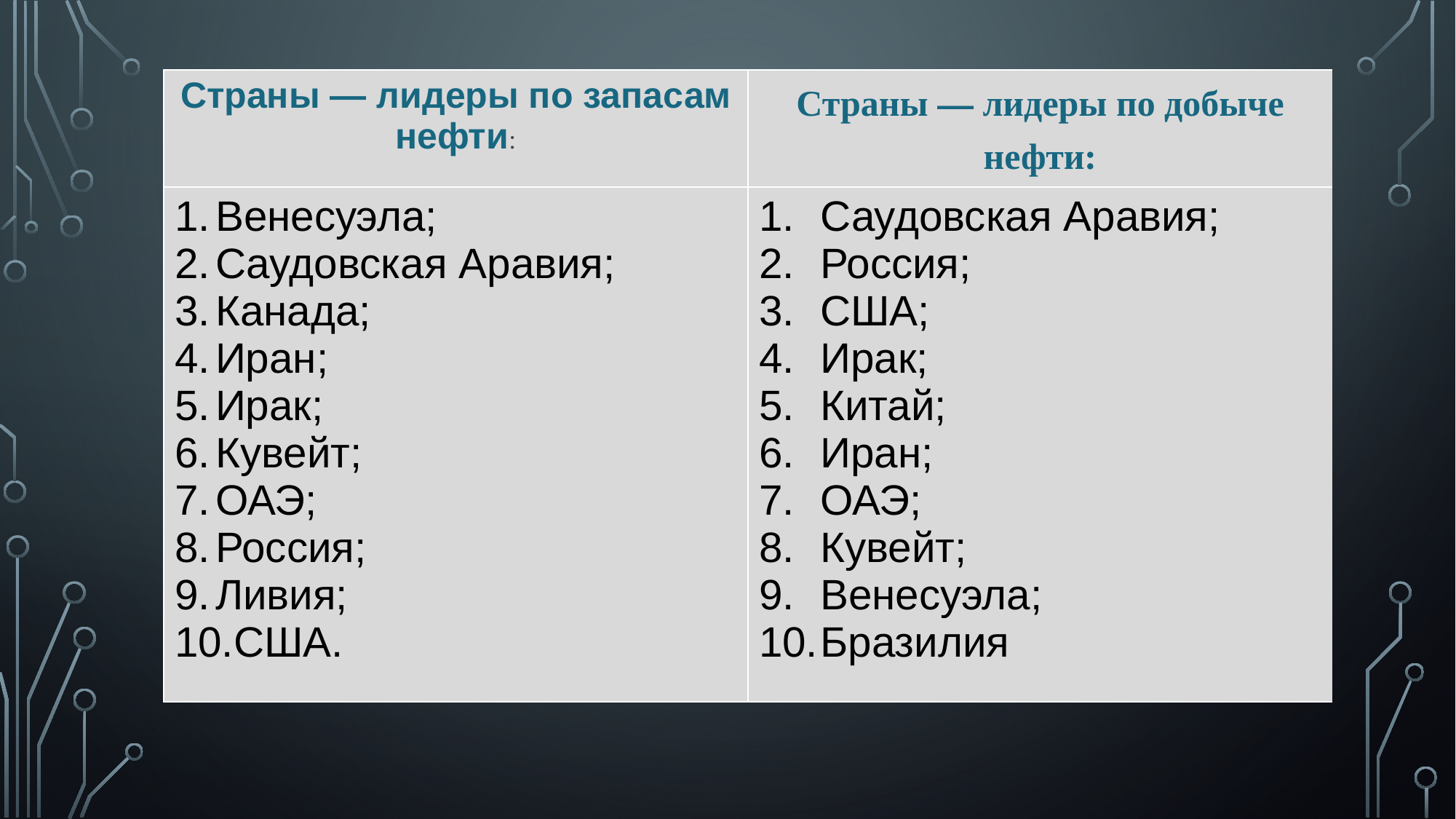

| Страны — лидеры по запасам нефти: | Страны — лидеры по добыче нефти: |
| --- | --- |
| Венесуэла; Саудовская Аравия; Канада; Иран; Ирак; Кувейт; ОАЭ; Россия; Ливия; США. | Саудовская Аравия; Россия; США; Ирак; Китай; Иран; ОАЭ; Кувейт; Венесуэла; Бразилия |